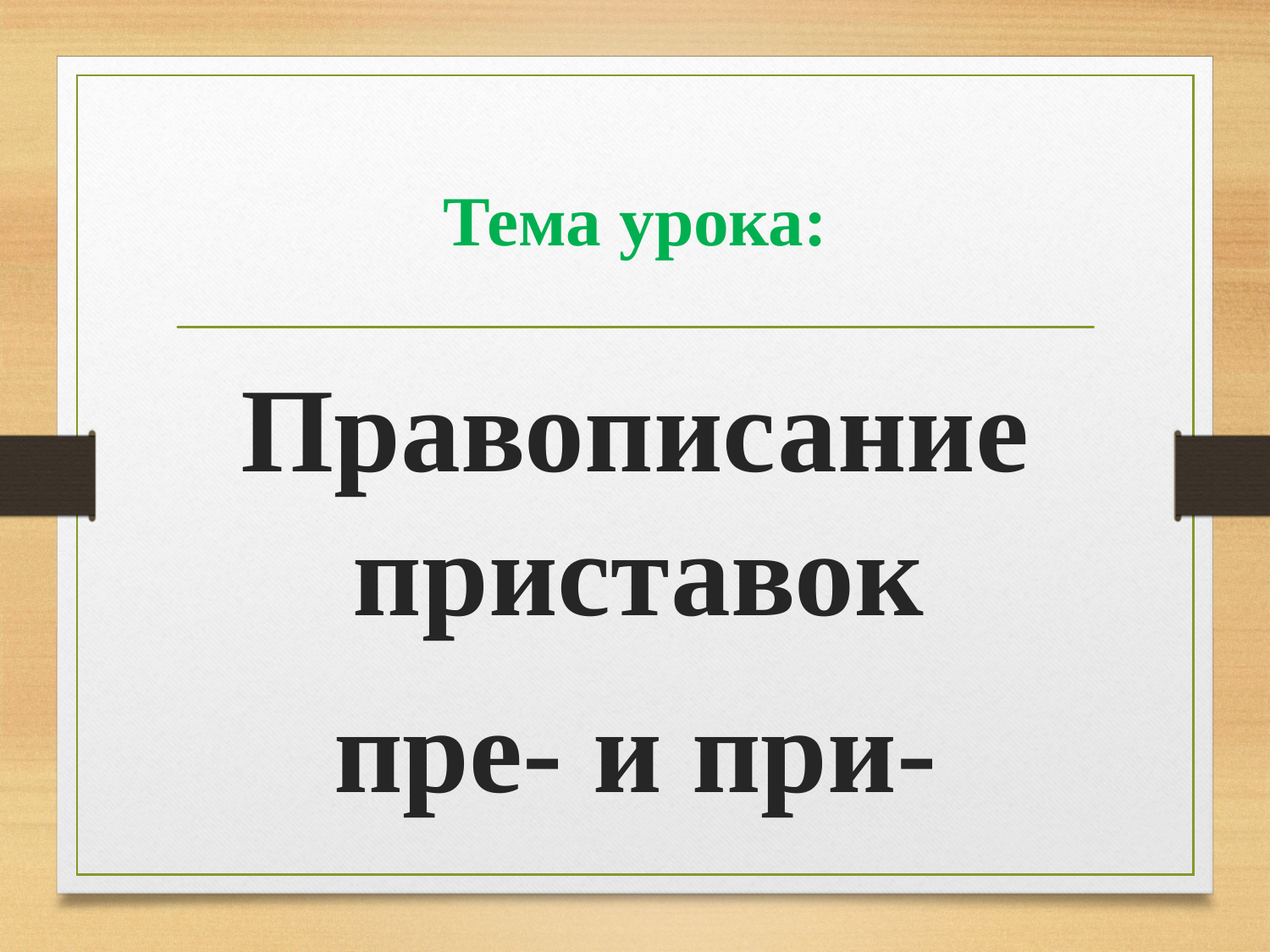

# Тема урока:
Правописание приставок
пре- и при-